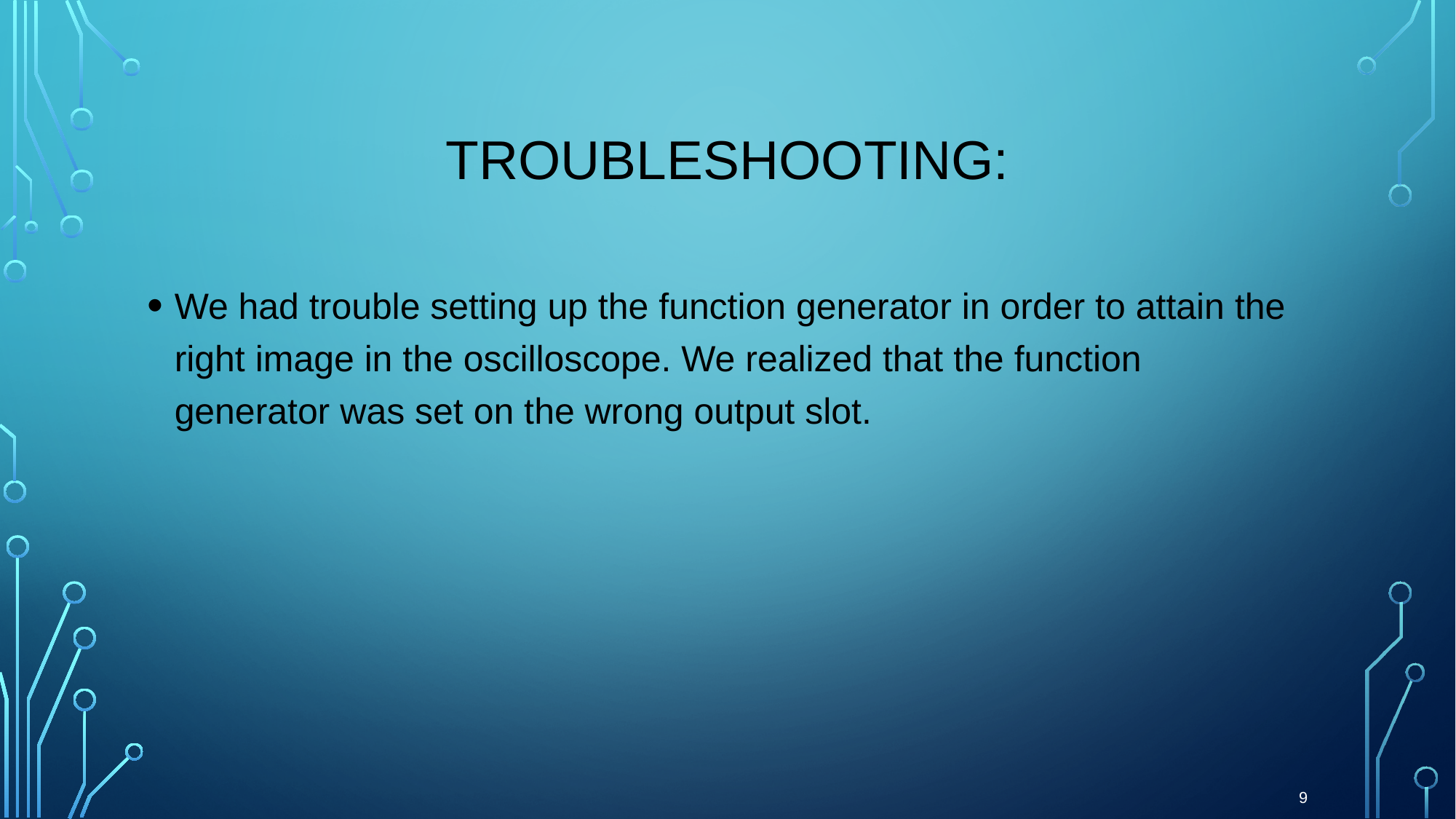

# Troubleshooting:
We had trouble setting up the function generator in order to attain the right image in the oscilloscope. We realized that the function generator was set on the wrong output slot.
9